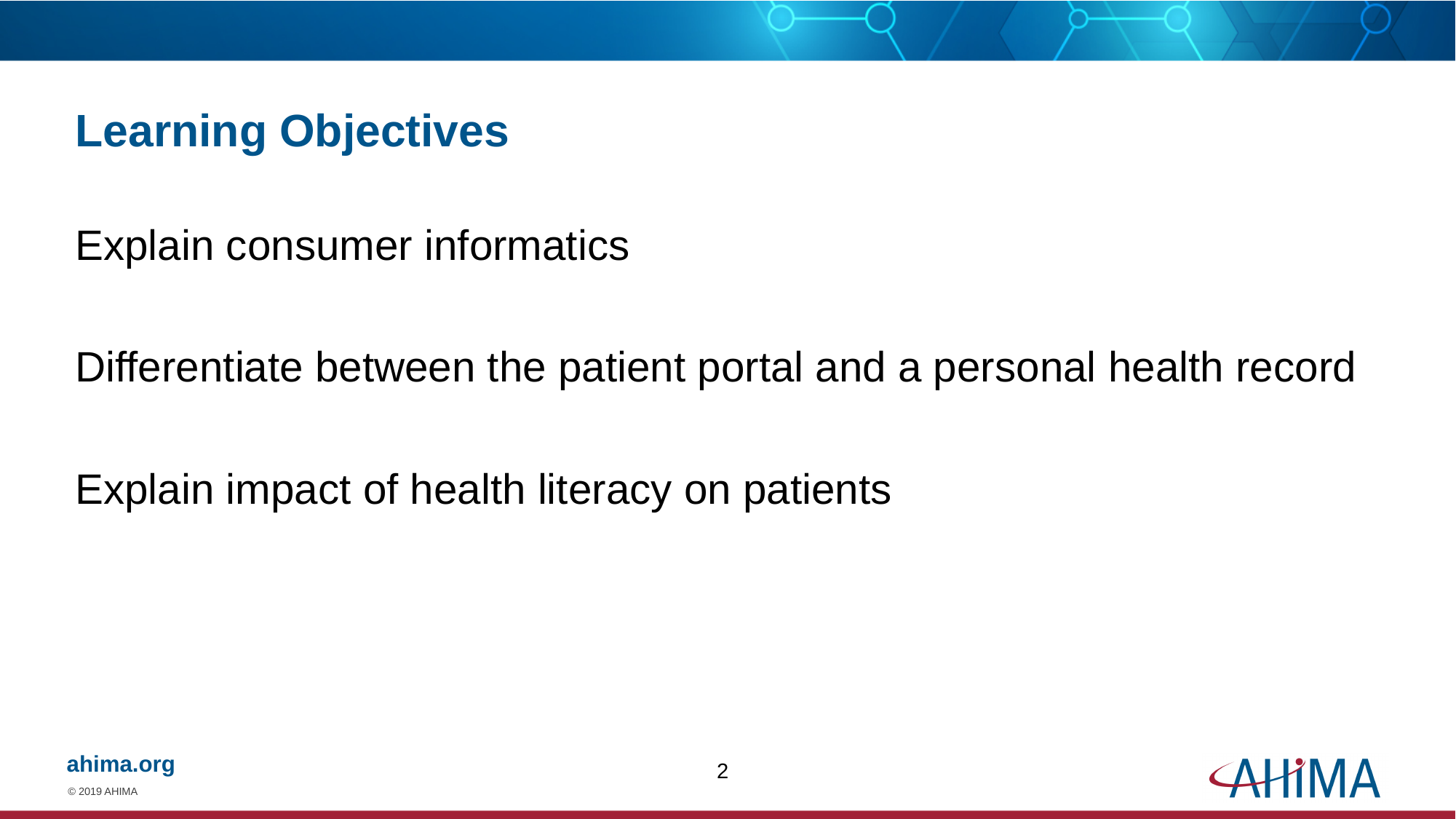

# Learning Objectives
Explain consumer informatics

Differentiate between the patient portal and a personal health record

Explain impact of health literacy on patients